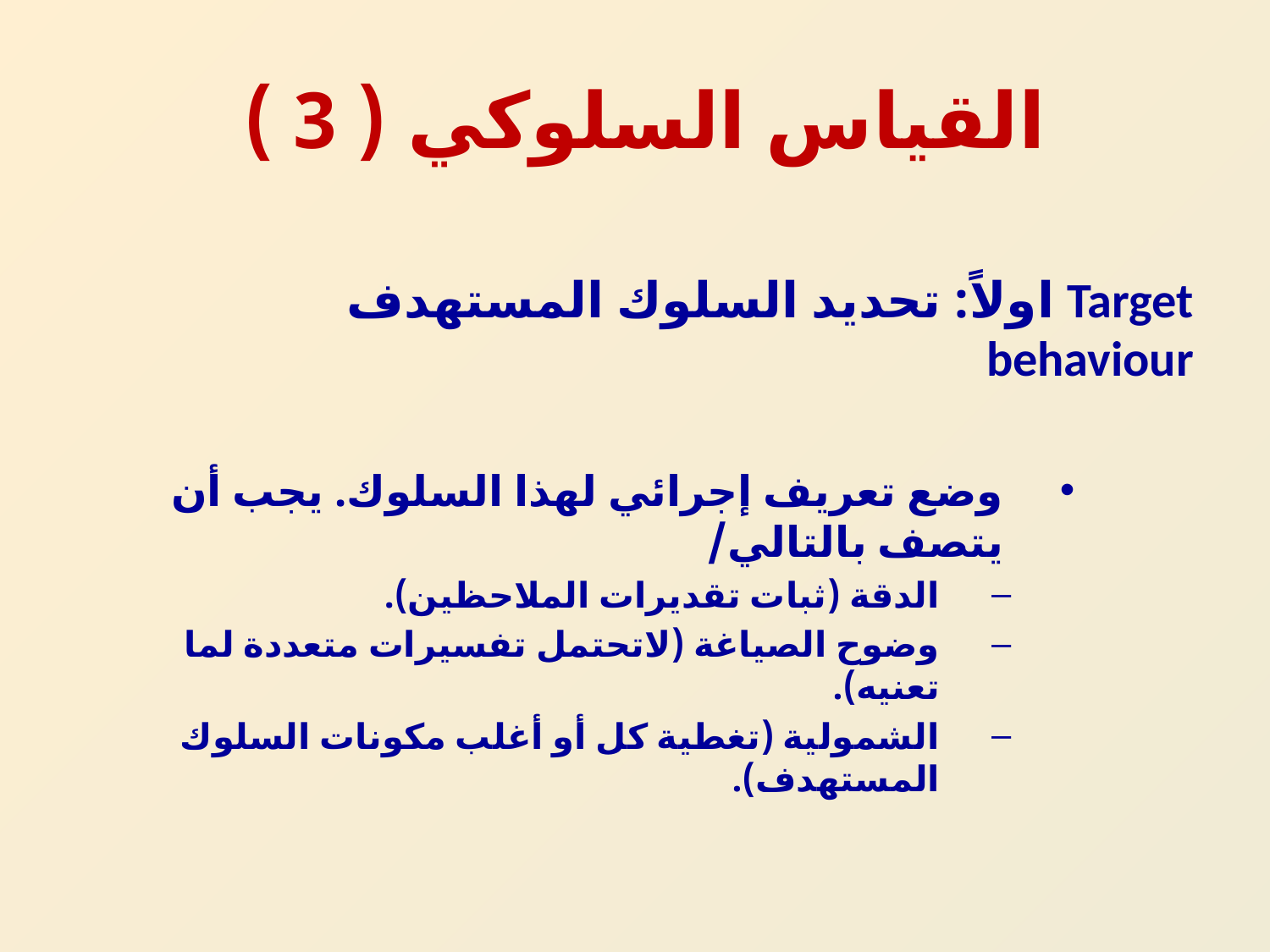

# القياس السلوكي ( 3 )

اولاً: تحديد السلوك المستهدف Target behaviour

وضع تعريف إجرائي لهذا السلوك. يجب أن يتصف بالتالي/
الدقة (ثبات تقديرات الملاحظين).
وضوح الصياغة (لاتحتمل تفسيرات متعددة لما تعنيه).
الشمولية (تغطية كل أو أغلب مكونات السلوك المستهدف).